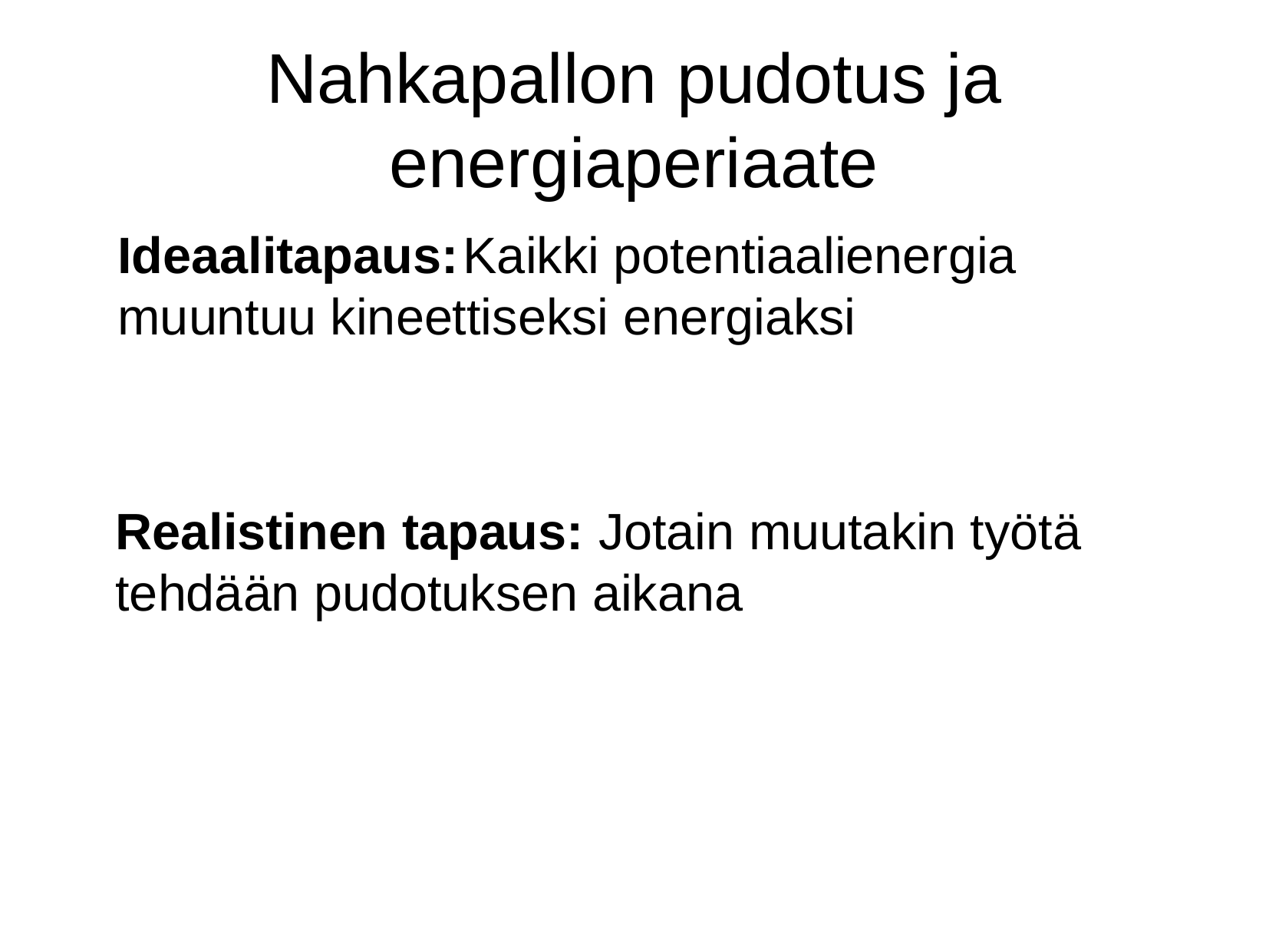

Nahkapallon pudotus ja energiaperiaate
Ideaalitapaus:	Kaikki potentiaalienergia muuntuu kineettiseksi energiaksi
Realistinen tapaus: Jotain muutakin työtä tehdään pudotuksen aikana